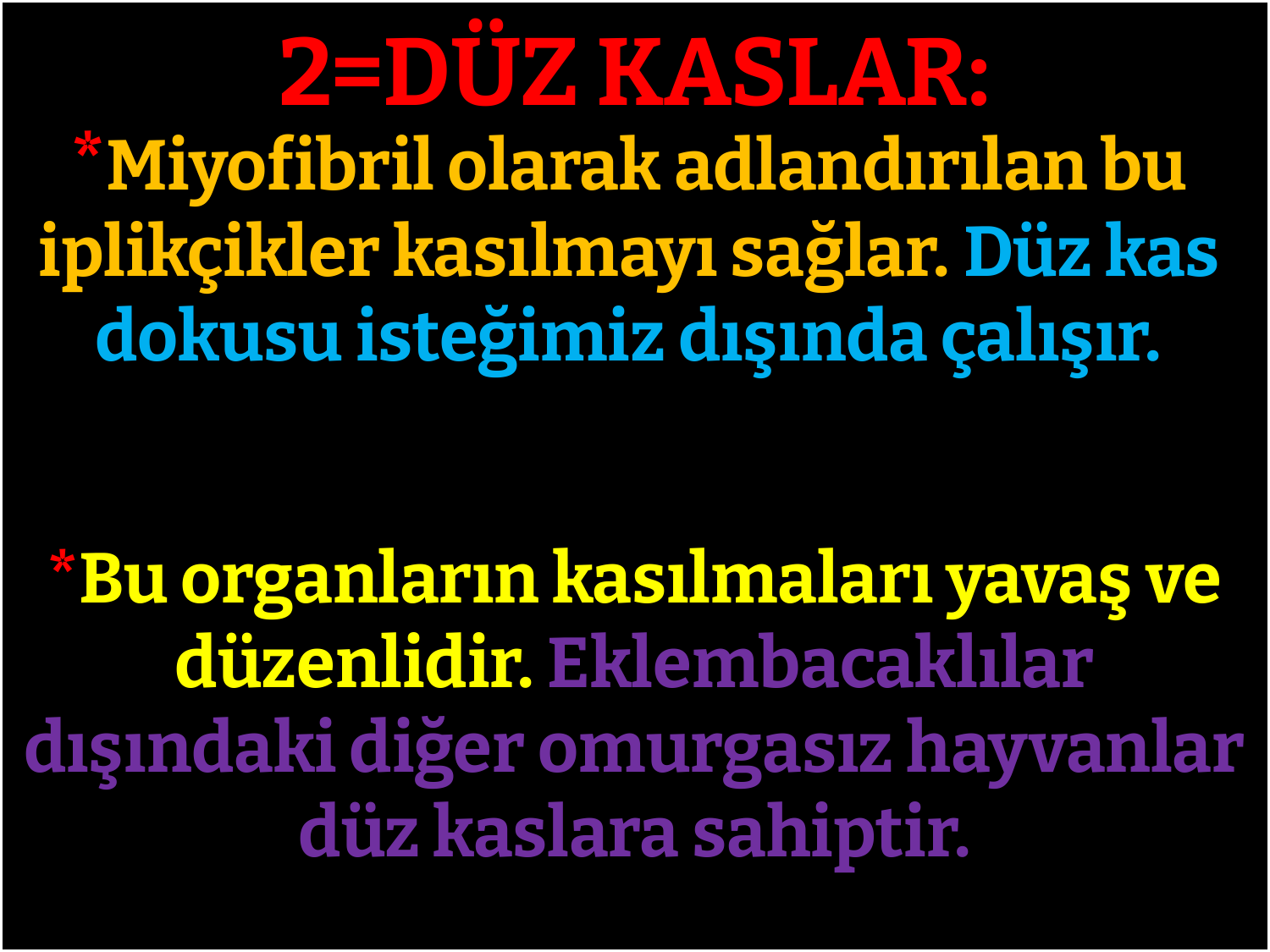

2=DÜZ KASLAR:
*Miyofibril olarak adlandırılan bu iplikçikler kasılmayı sağlar. Düz kas dokusu isteğimiz dışında çalışır.
#
*Bu organların kasılmaları yavaş ve düzenlidir. Eklembacaklılar dışındaki diğer omurgasız hayvanlar düz kaslara sahiptir.